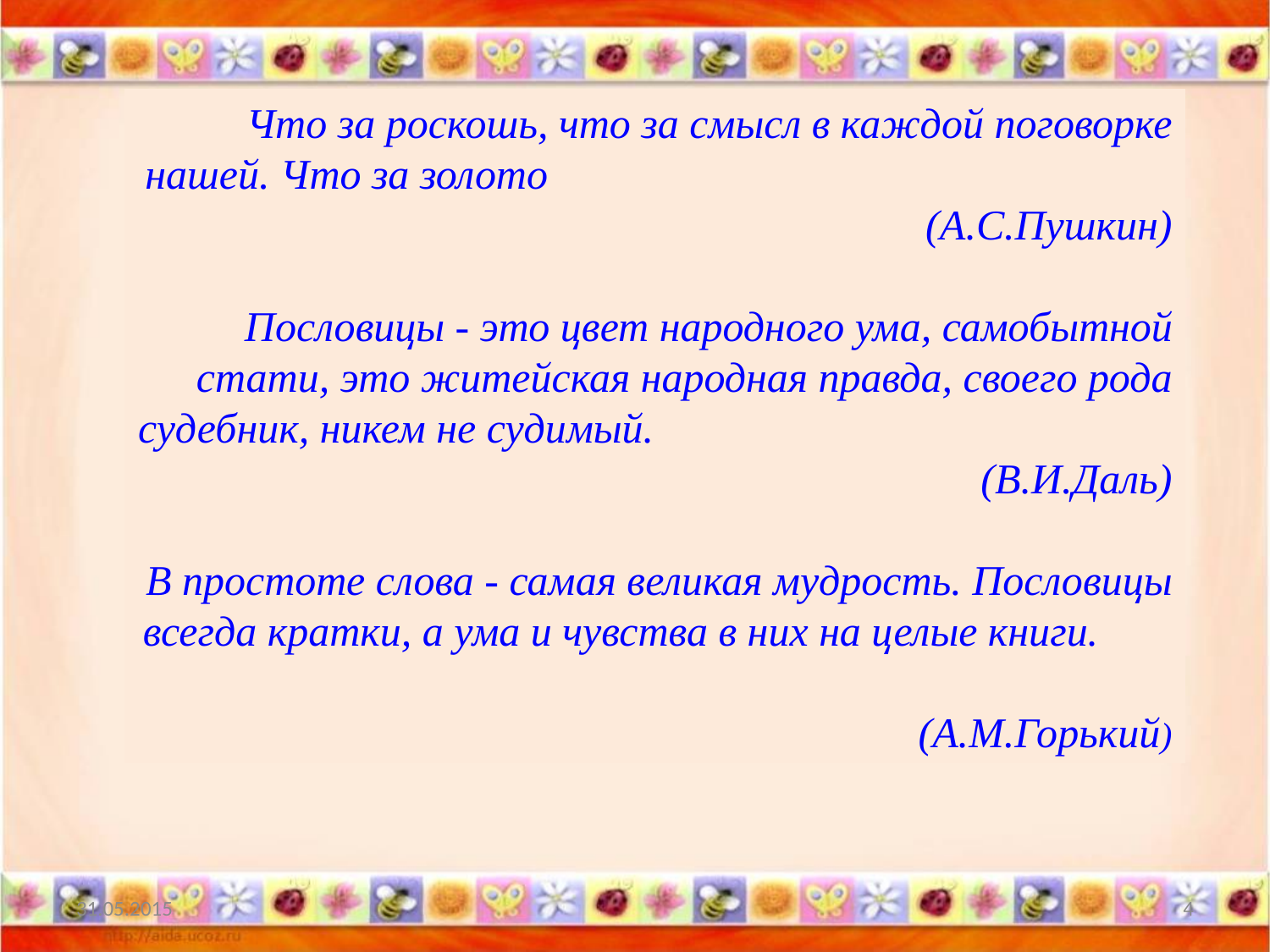

Что за роскошь, что за смысл в каждой поговорке нашей. Что за золото                                                                                       (А.С.Пушкин)

Пословицы - это цвет народного ума, самобытной стати, это житейская народная правда, своего рода судебник, никем не судимый.                                                                                      (В.И.Даль)

В простоте слова - самая великая мудрость. Пословицы всегда кратки, а ума и чувства в них на целые книги.                                                                                    (А.М.Горький)
31.05.2015
4